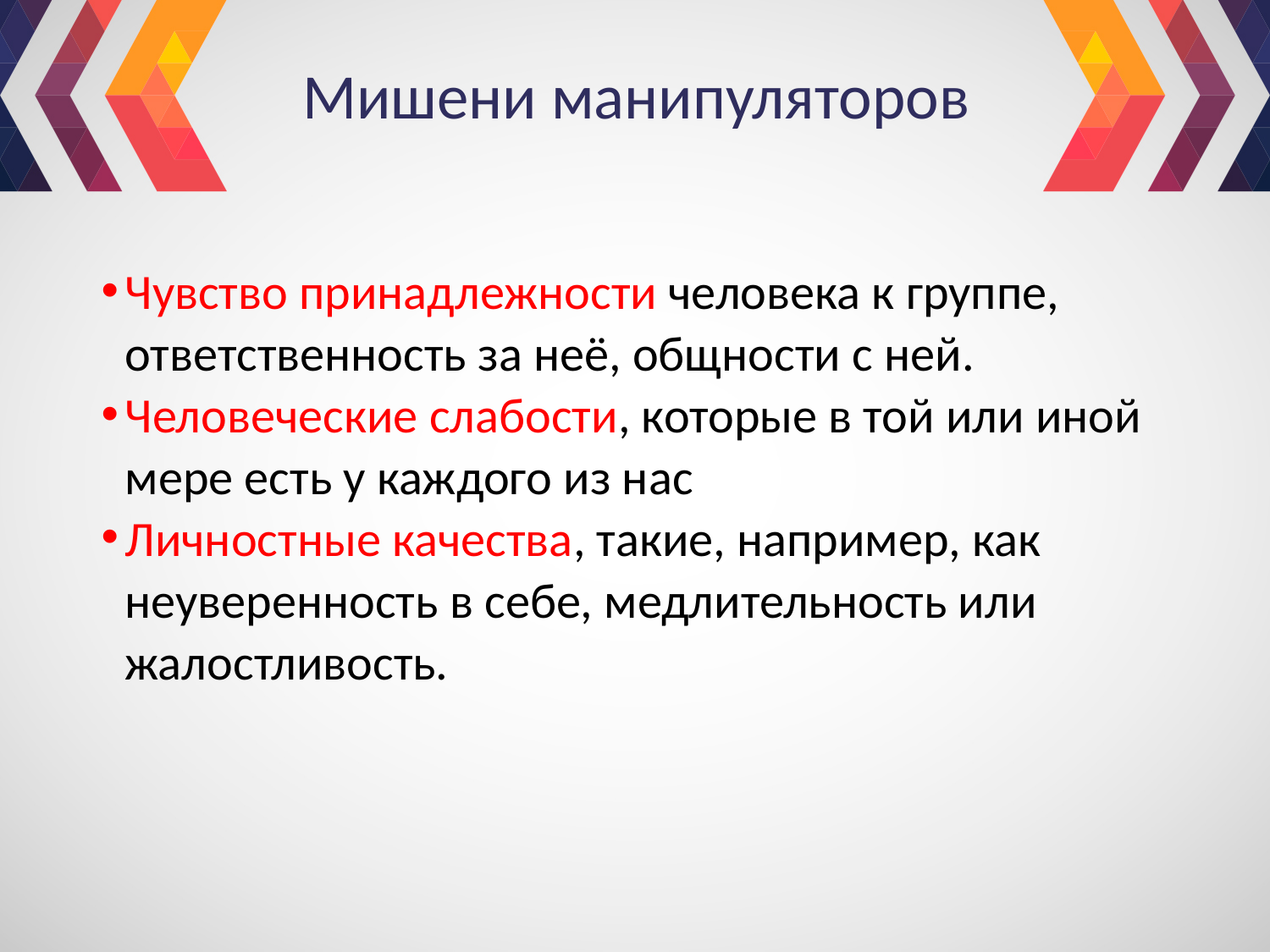

# Мишени манипуляторов
Чувство принадлежности человека к группе, ответственность за неё, общности с ней.
Человеческие слабости, которые в той или иной мере есть у каждого из нас
Личностные качества, такие, например, как неуверенность в себе, медлительность или жалостливость.